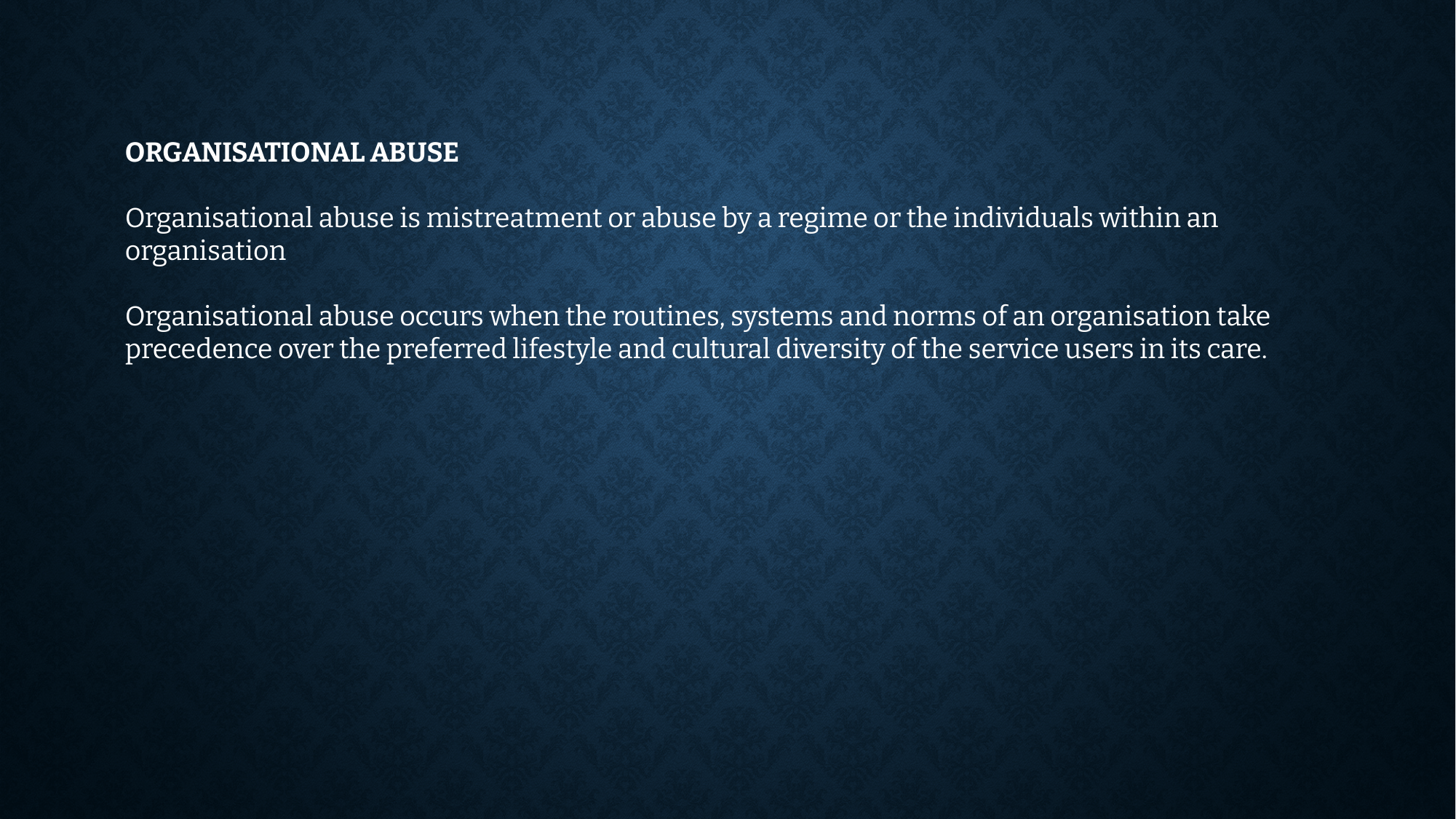

ORGANISATIONAL ABUSE

Organisational abuse is mistreatment or abuse by a regime or the individuals within an organisation

Organisational abuse occurs when the routines, systems and norms of an organisation take precedence over the preferred lifestyle and cultural diversity of the service users in its care.